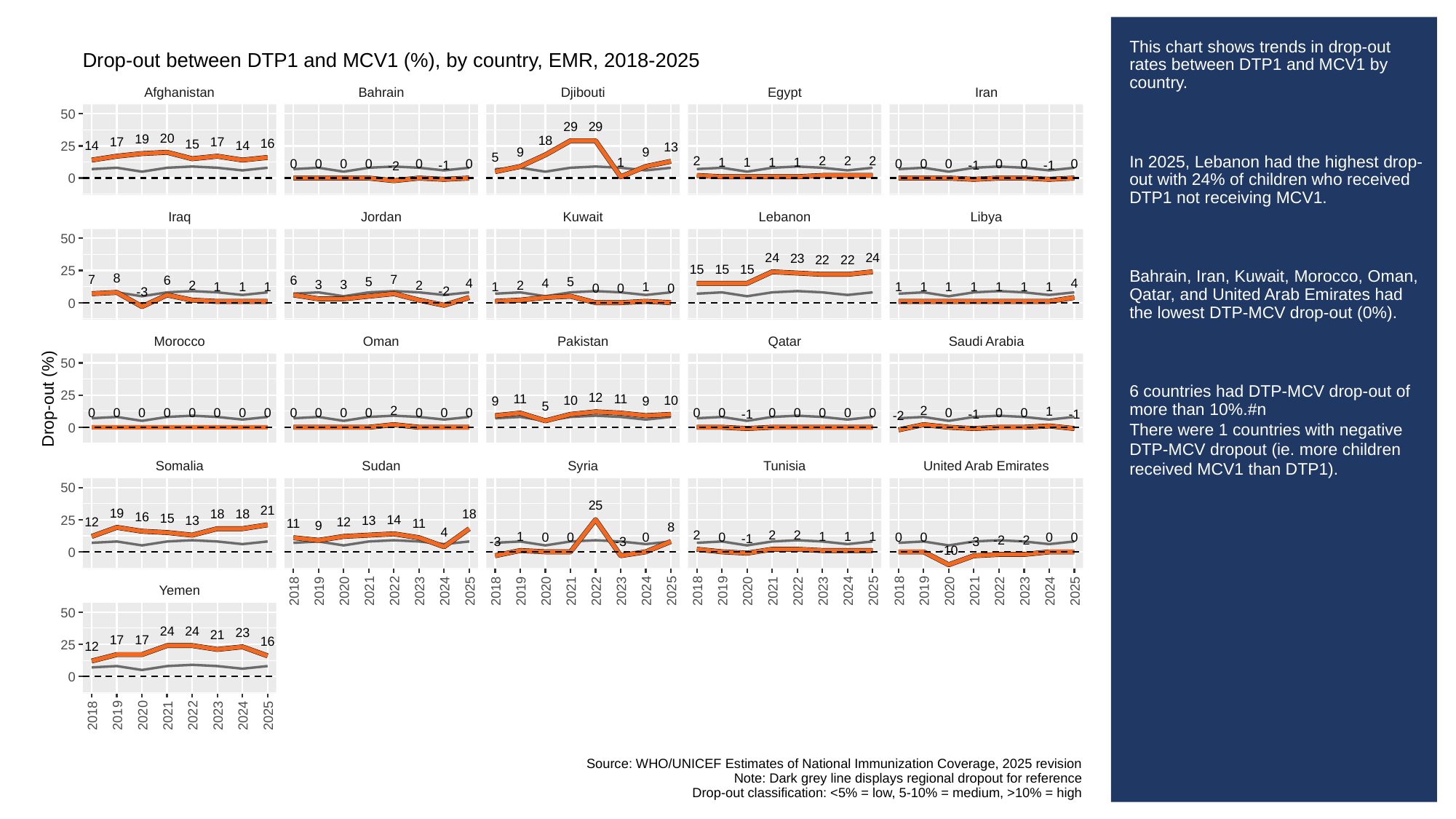

# This chart shows trends in drop-out rates between DTP1 and MCV1 by country.

In 2025, Lebanon had the highest drop-out with 24% of children who received DTP1 not receiving MCV1.

Bahrain, Iran, Kuwait, Morocco, Oman, Qatar, and United Arab Emirates had the lowest DTP-MCV drop-out (0%).

6 countries had DTP-MCV drop-out of more than 10%.#n
There were 1 countries with negative DTP-MCV dropout (ie. more children received MCV1 than DTP1).

Drop-out between DTP1 and MCV1 (%), by country, EMR, 2018-2025
Afghanistan
Bahrain
Djibouti
Egypt
Iran

50

29
29

20
19
18
17
17
16
15
14
14

25
13

9
9
5

2
2
2
2
1
1
1
1
1
0
0
0
0
0
0
0
0
0
0
0
0
-1
-1
-1
-2

0

Iraq
Jordan
Kuwait
Lebanon
Libya

50

24
24
23

22
22
15
15
15
25

8
7
7
6
6
5
5
4
4
4
3
3
2
2
2
1
1
1
1
1
1
1
1
1
1
1
1
0
0
0
-2

-3

0

Morocco
Oman
Pakistan
Qatar
Saudi Arabia

50

25
12
Drop-out (%)
11
11
10
10

9
9
5
2
2
1
0
0
0
0
0
0
0
0
0
0
0
0
0
0
0
0
0
0
0
0
0
0
0
0
0
-1
-1
-1
-2

0

Somalia
Sudan
Syria
Tunisia
United Arab Emirates

50

25

21
19
18
18
18
16
15
14
25
13
13
12
12
11
11

9
8

4

2
2
2
1
1
1
1
0
0
0
0
0
0
0
0
-1
-2
-2

-3
-3
-3

-10
0

Yemen
2018
2019
2020
2021
2022
2023
2024
2025
2018
2019
2020
2021
2022
2023
2024
2025
2018
2019
2020
2021
2022
2023
2024
2025
2018
2019
2020
2021
2022
2023
2024
2025

50

24
24
23

21
17
17
16
25
12

0

2018
2019
2020
2021
2022
2023
2024
2025
Source: WHO/UNICEF Estimates of National Immunization Coverage, 2025 revision
Note: Dark grey line displays regional dropout for reference
Drop-out classification: <5% = low, 5-10% = medium, >10% = high